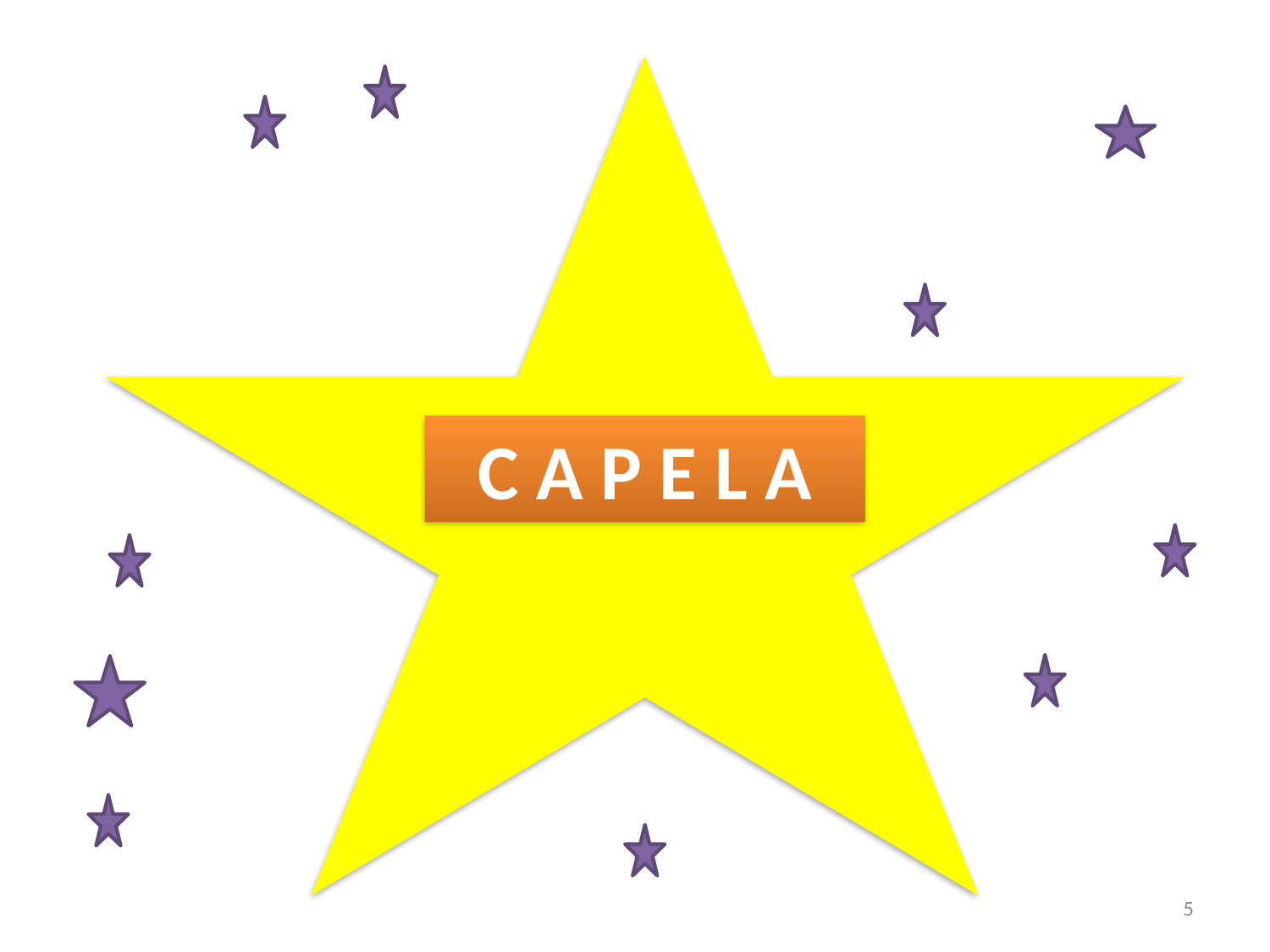

C A P E L A

5